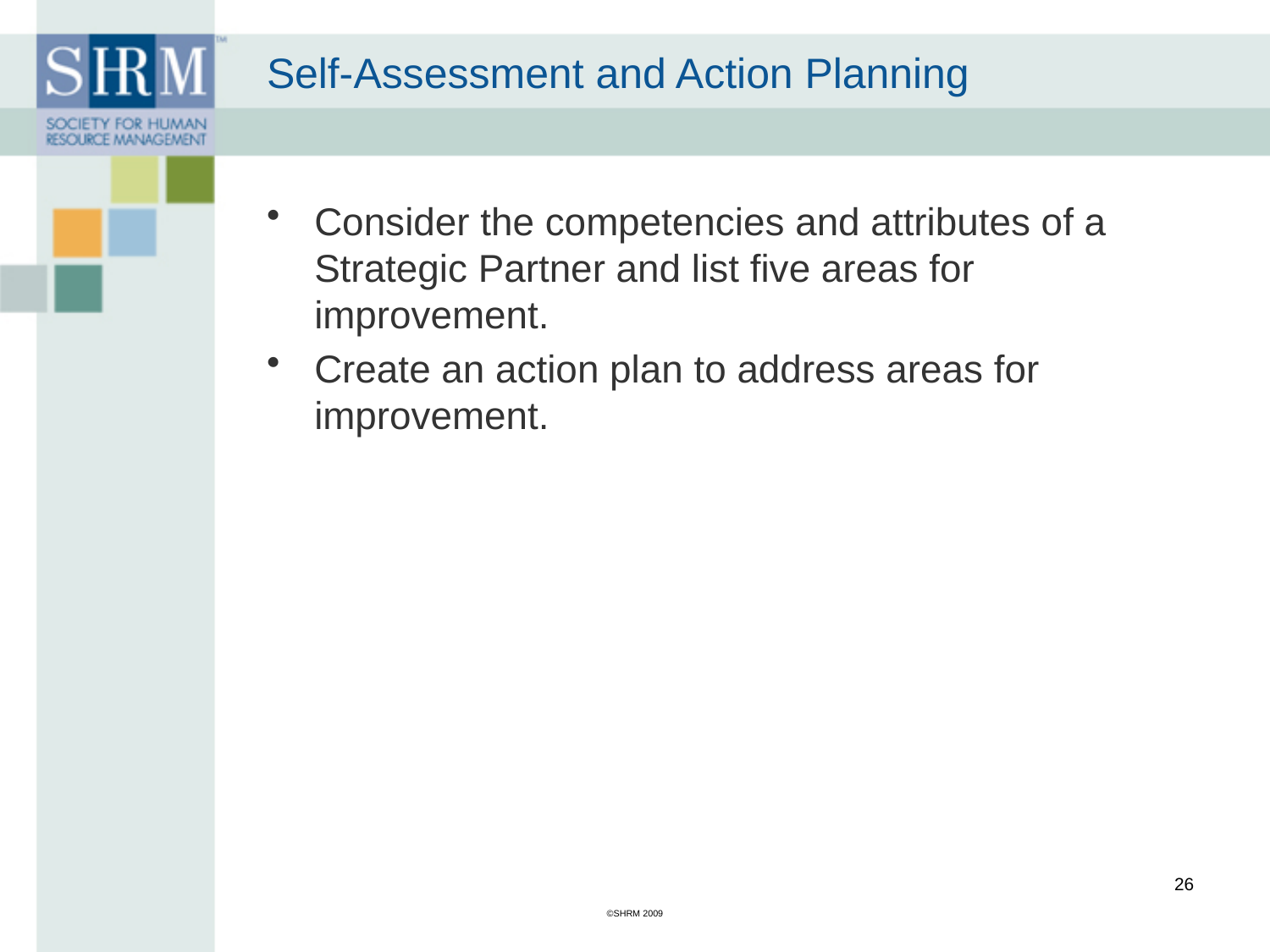

# Self-Assessment and Action Planning
Consider the competencies and attributes of a Strategic Partner and list five areas for improvement.
Create an action plan to address areas for improvement.
26
©SHRM 2009